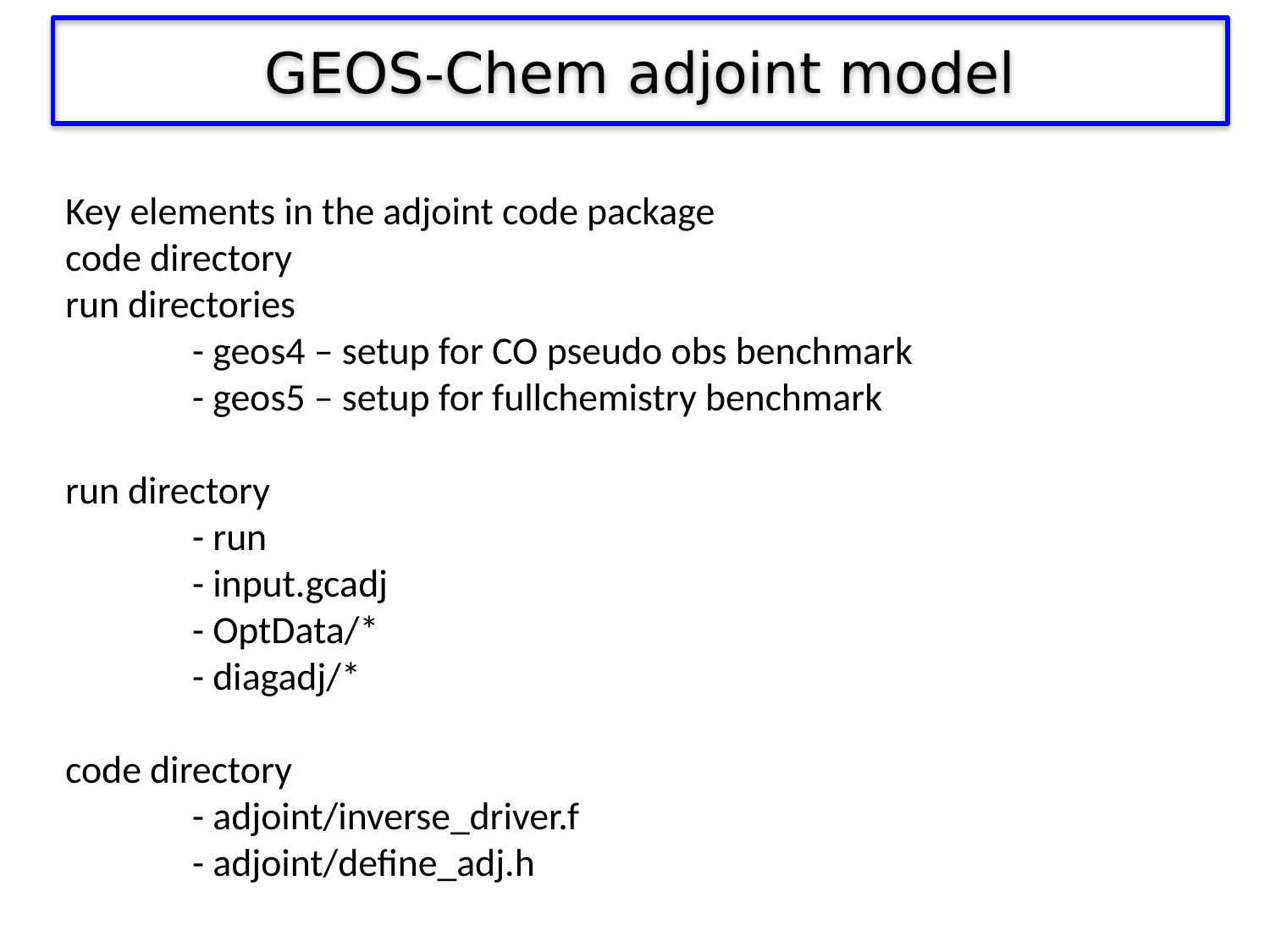

GEOS-Chem adjoint model
Key elements in the adjoint code package
code directory
run directories
	- geos4 – setup for CO pseudo obs benchmark
	- geos5 – setup for fullchemistry benchmark

run directory
	- run
	- input.gcadj
	- OptData/*
	- diagadj/*

code directory
	- adjoint/inverse_driver.f
	- adjoint/define_adj.h